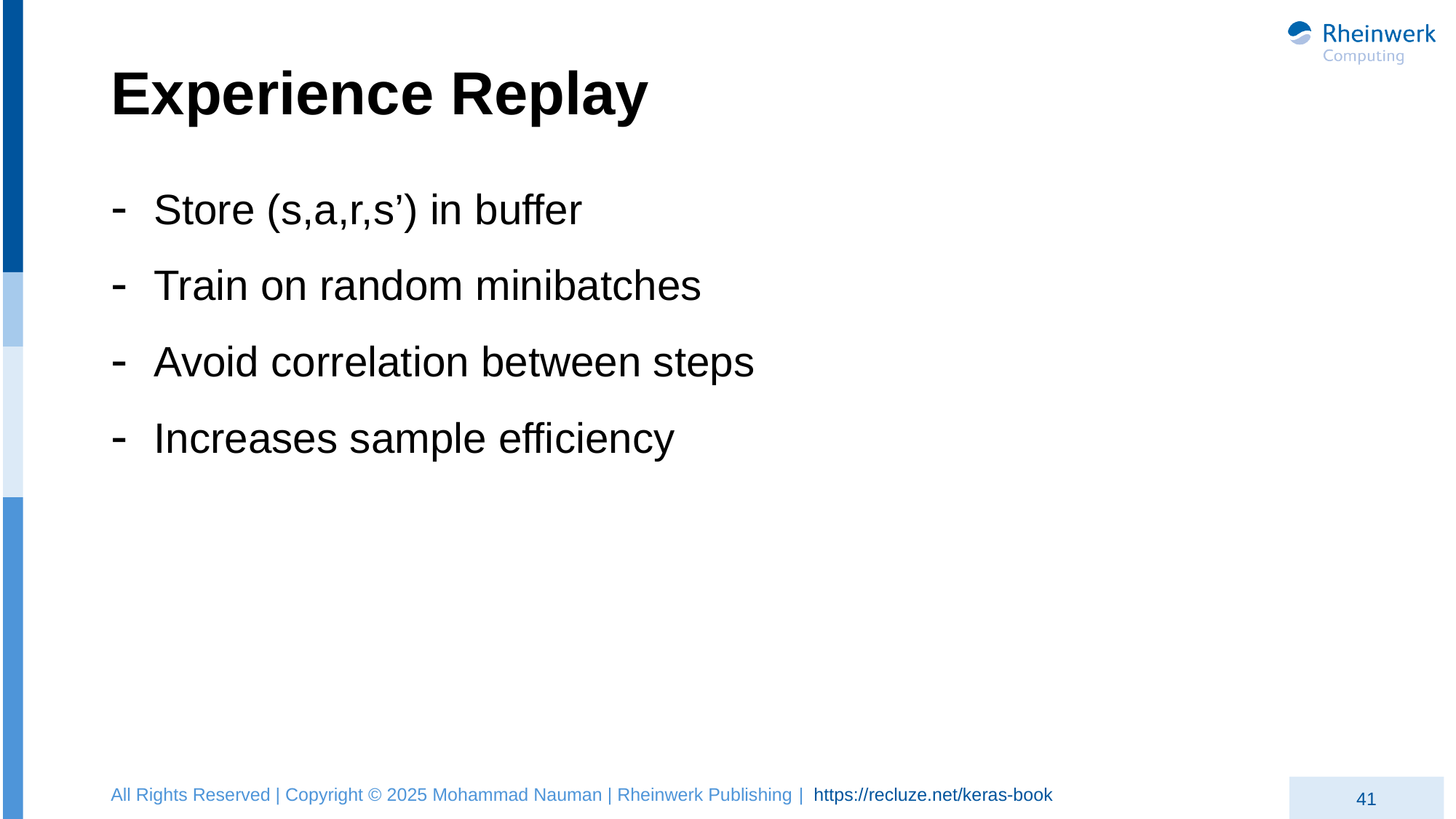

# Experience Replay
Store (s,a,r,s’) in buffer
Train on random minibatches
Avoid correlation between steps
Increases sample efficiency